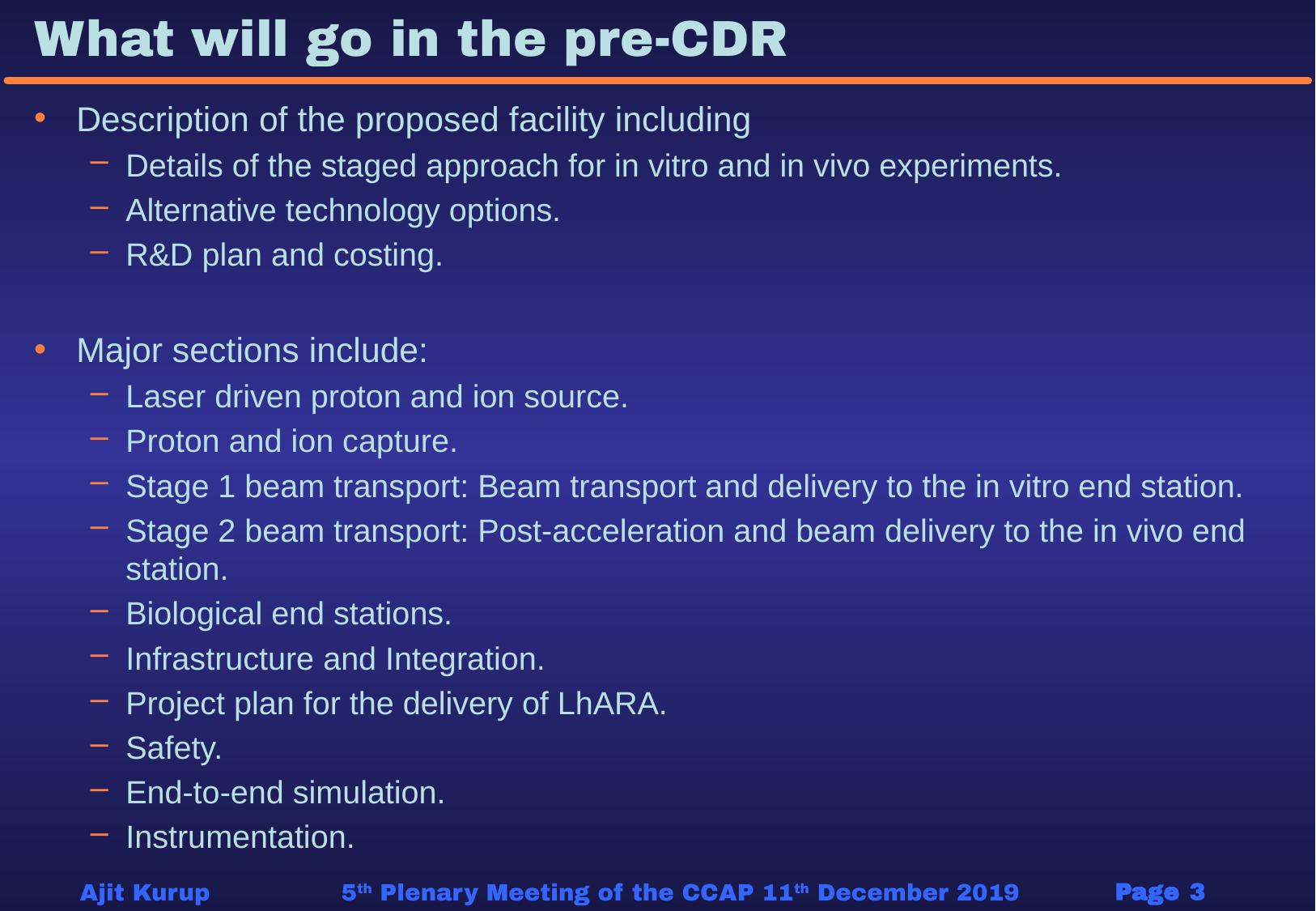

# What will go in the pre-CDR
Description of the proposed facility including
Details of the staged approach for in vitro and in vivo experiments.
Alternative technology options.
R&D plan and costing.

Major sections include:
Laser driven proton and ion source.
Proton and ion capture.
Stage 1 beam transport: Beam transport and delivery to the in vitro end station.
Stage 2 beam transport: Post-acceleration and beam delivery to the in vivo end station.
Biological end stations.
Infrastructure and Integration.
Project plan for the delivery of LhARA.
Safety.
End-to-end simulation.
Instrumentation.